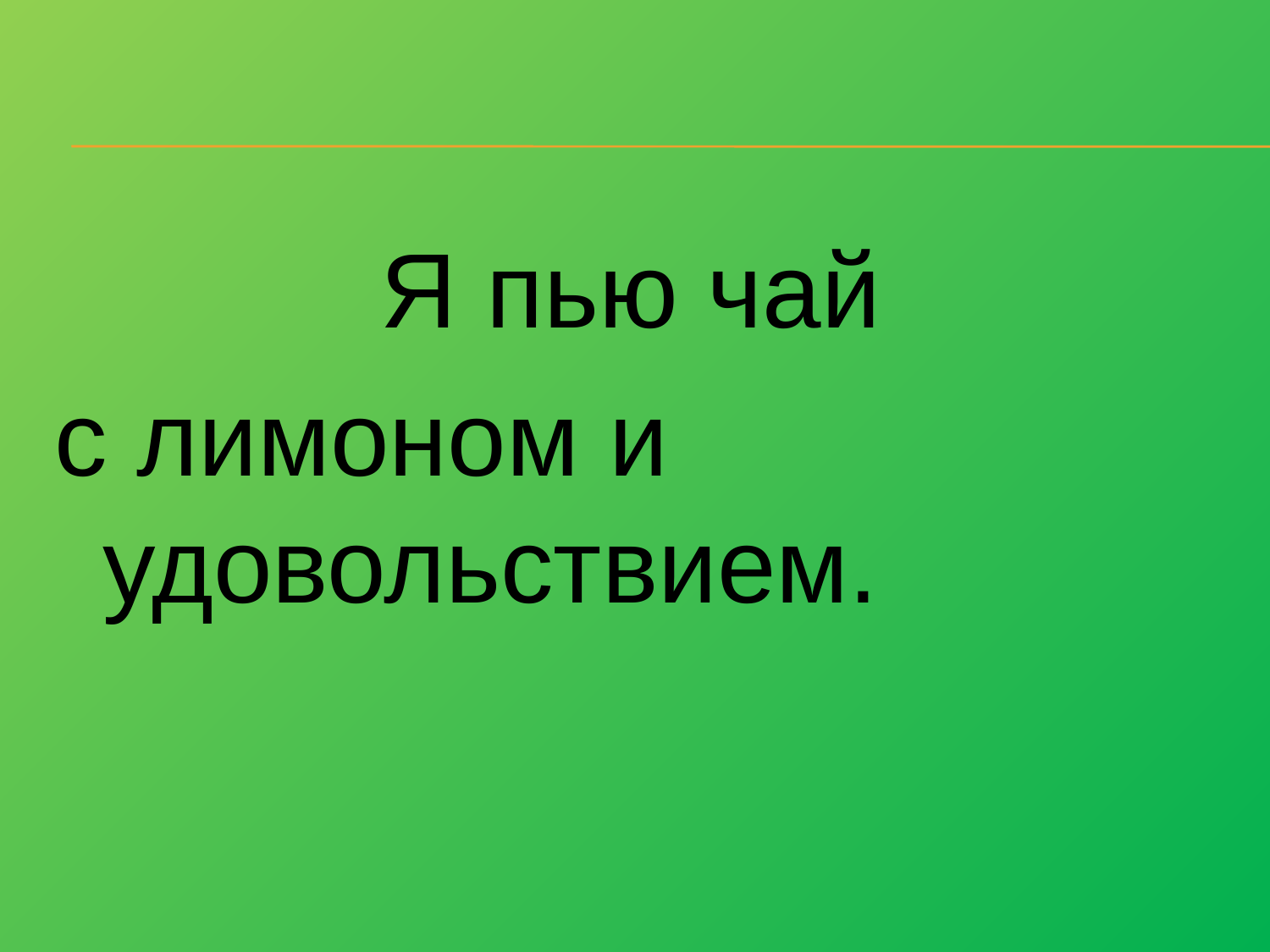

#
Я пью чай
с лимоном и удовольствием.